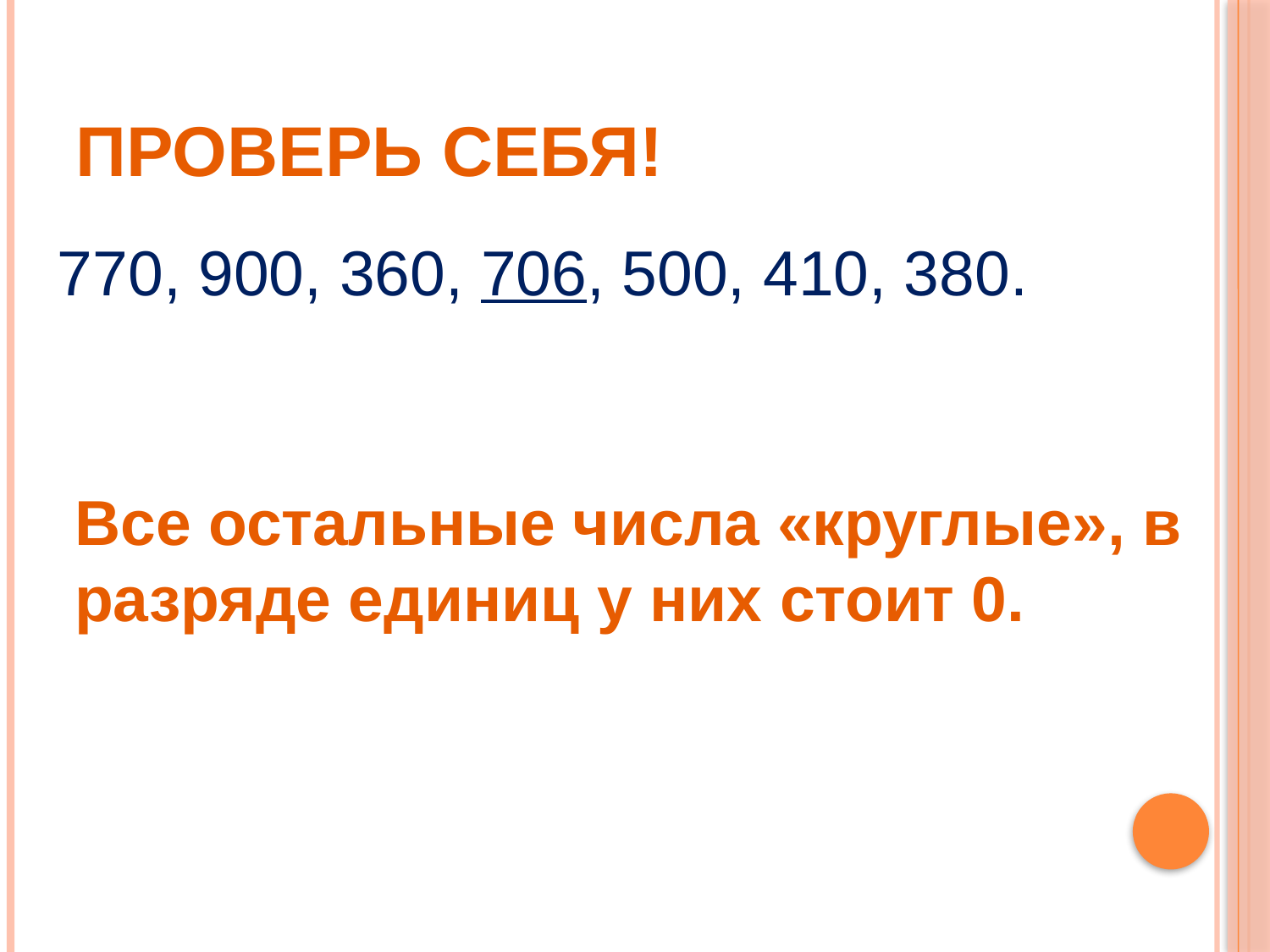

# Проверь себя!
770, 900, 360, 706, 500, 410, 380.
Все остальные числа «круглые», в разряде единиц у них стоит 0.